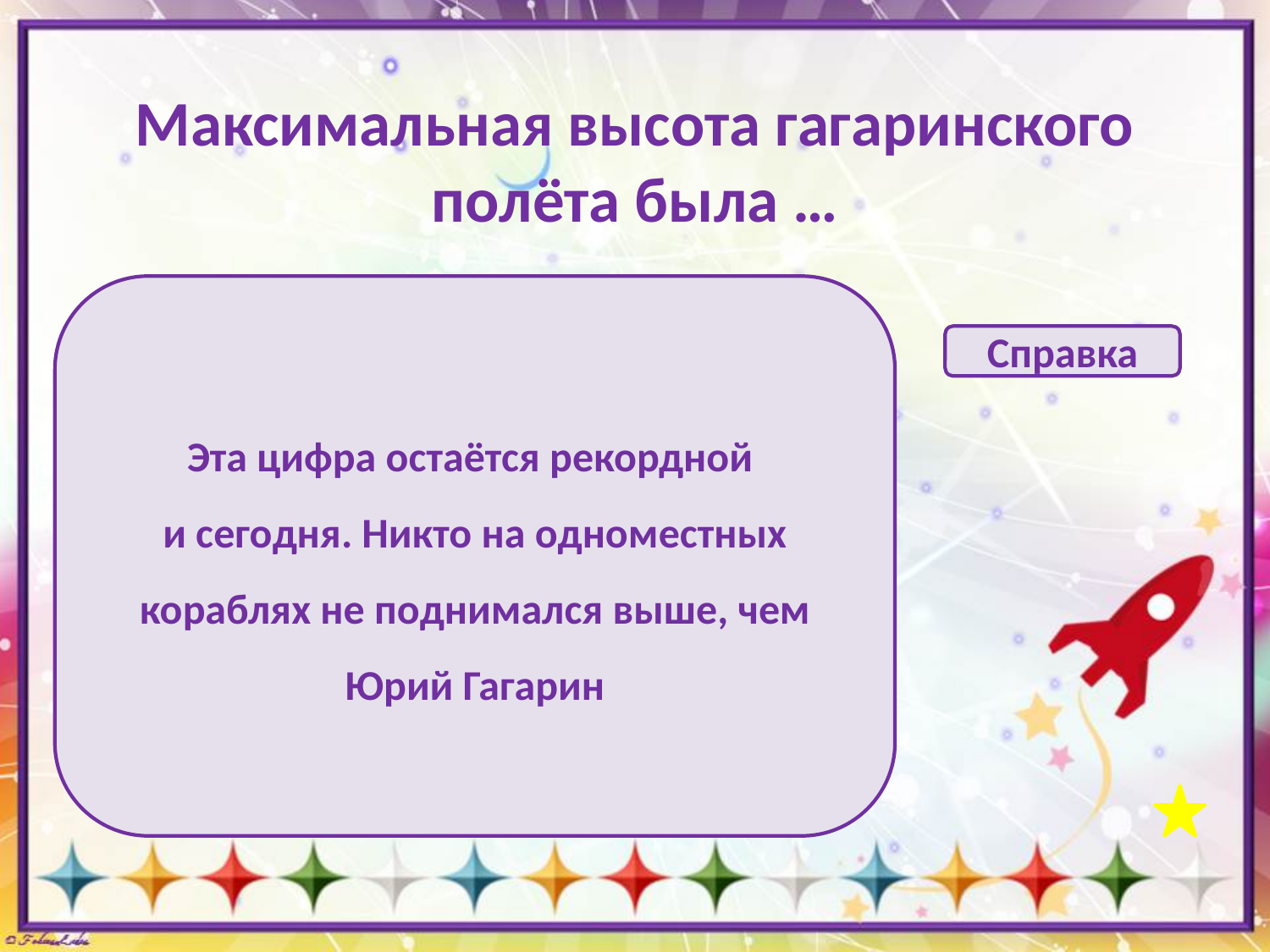

# Максимальная высота гагаринского полёта была …
Эта цифра остаётся рекордной
и сегодня. Никто на одноместных кораблях не поднимался выше, чем Юрий Гагарин
Справка
127 км
227 км
327 км
427 км